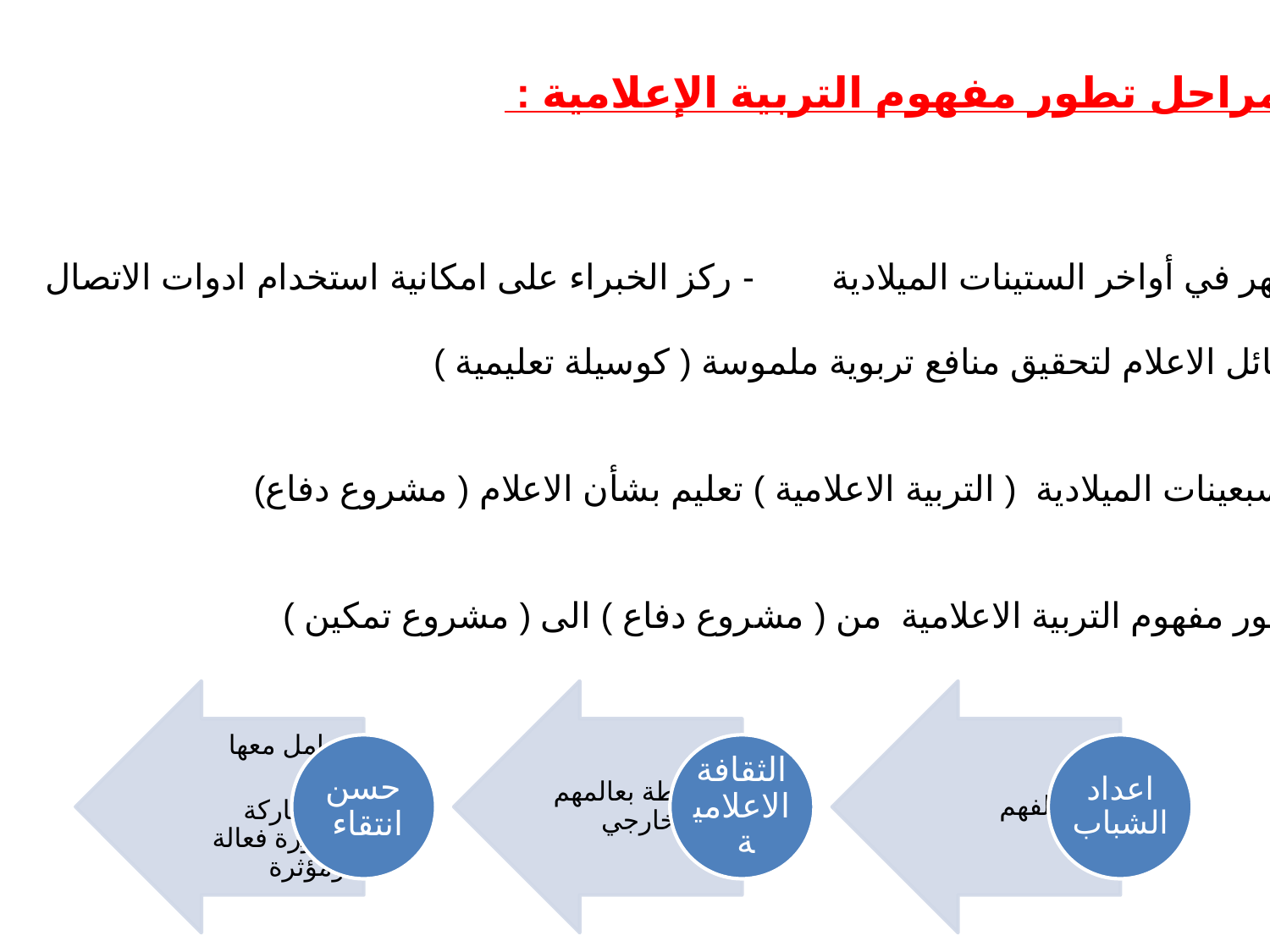

مراحل تطور مفهوم التربية الإعلامية :
  ظهر في أواخر الستينات الميلادية        - ركز الخبراء على امكانية استخدام ادوات الاتصال

و وسائل الاعلام لتحقيق منافع تربوية ملموسة ( كوسيلة تعليمية )

 السبعينات الميلادية  ( التربية الاعلامية ) تعليم بشأن الاعلام ( مشروع دفاع)

 تطور مفهوم التربية الاعلامية  من ( مشروع دفاع ) الى ( مشروع تمكين )

لفهم
اعداد الشباب
المحيطة بعالمهم الخارجي
الثقافة الاعلامية
تعامل معها

المشاركة بصورة فعالة ومؤثرة
حسن انتقاء